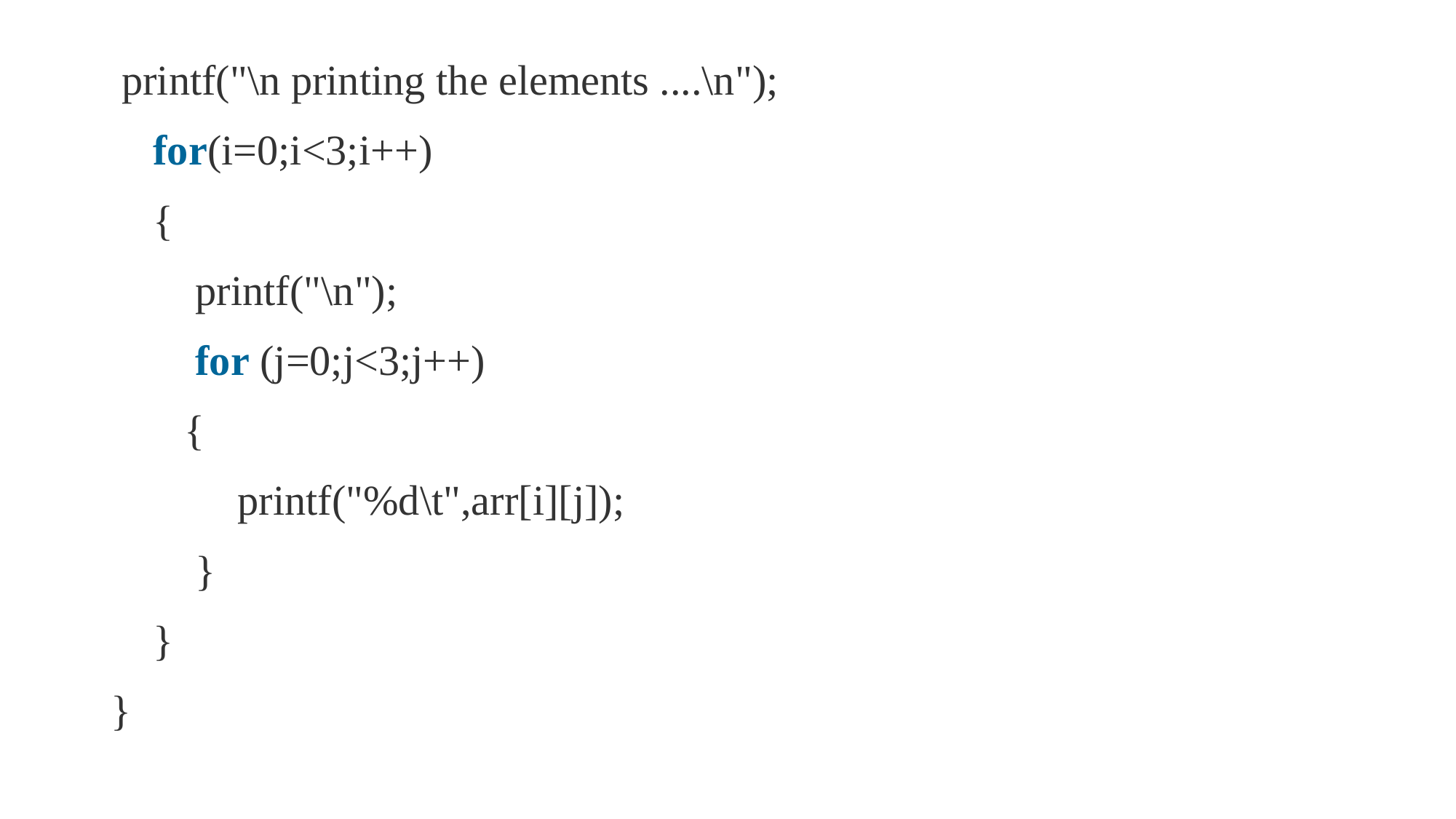

printf("\n printing the elements ....\n");
    for(i=0;i<3;i++)
    {
        printf("\n");
        for (j=0;j<3;j++)
       {
            printf("%d\t",arr[i][j]);
        }
    }
}